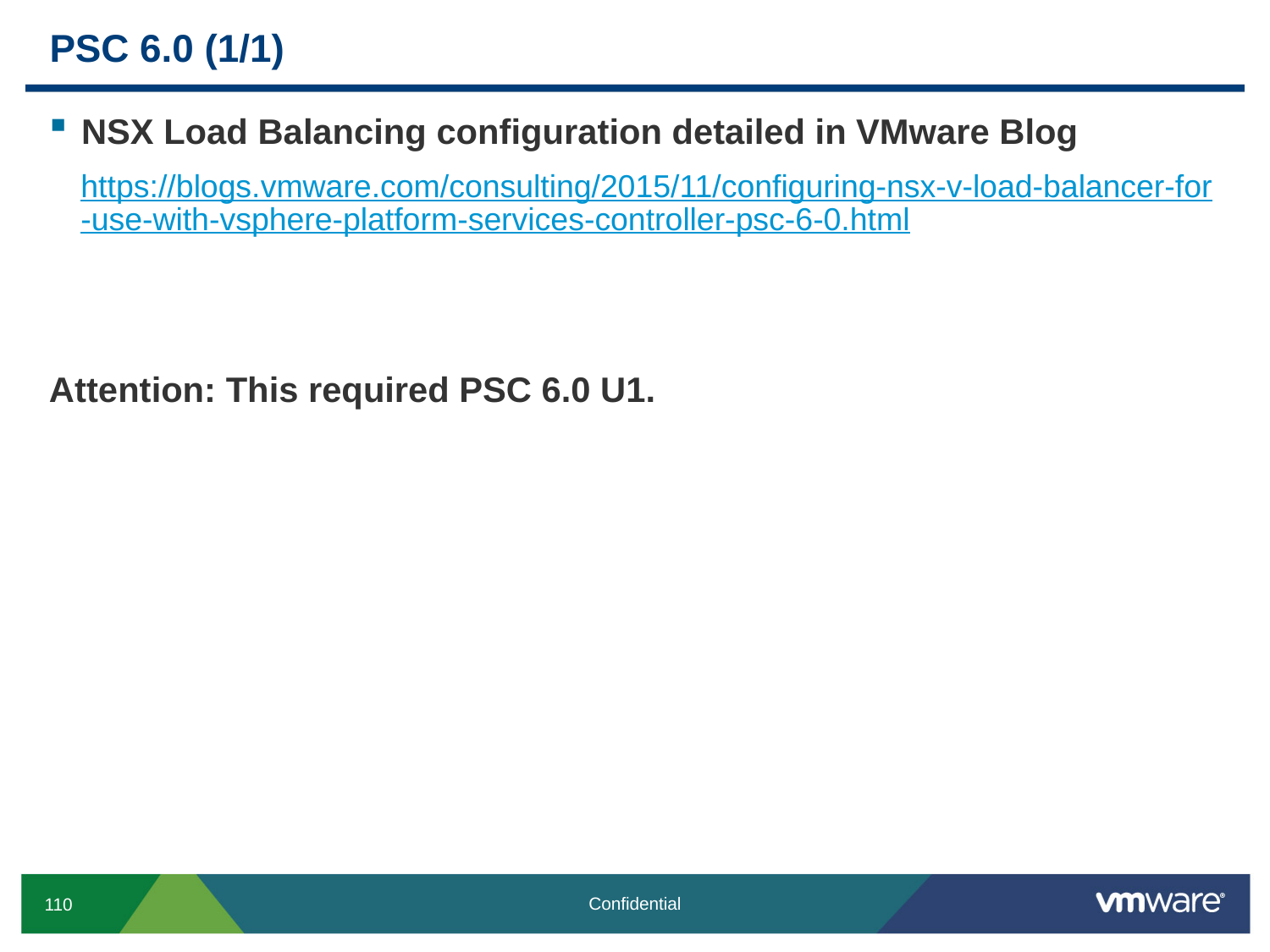

# PSC 6.0 (1/1)
NSX Load Balancing configuration detailed in VMware Blog
https://blogs.vmware.com/consulting/2015/11/configuring-nsx-v-load-balancer-for-use-with-vsphere-platform-services-controller-psc-6-0.html

Attention: This required PSC 6.0 U1.